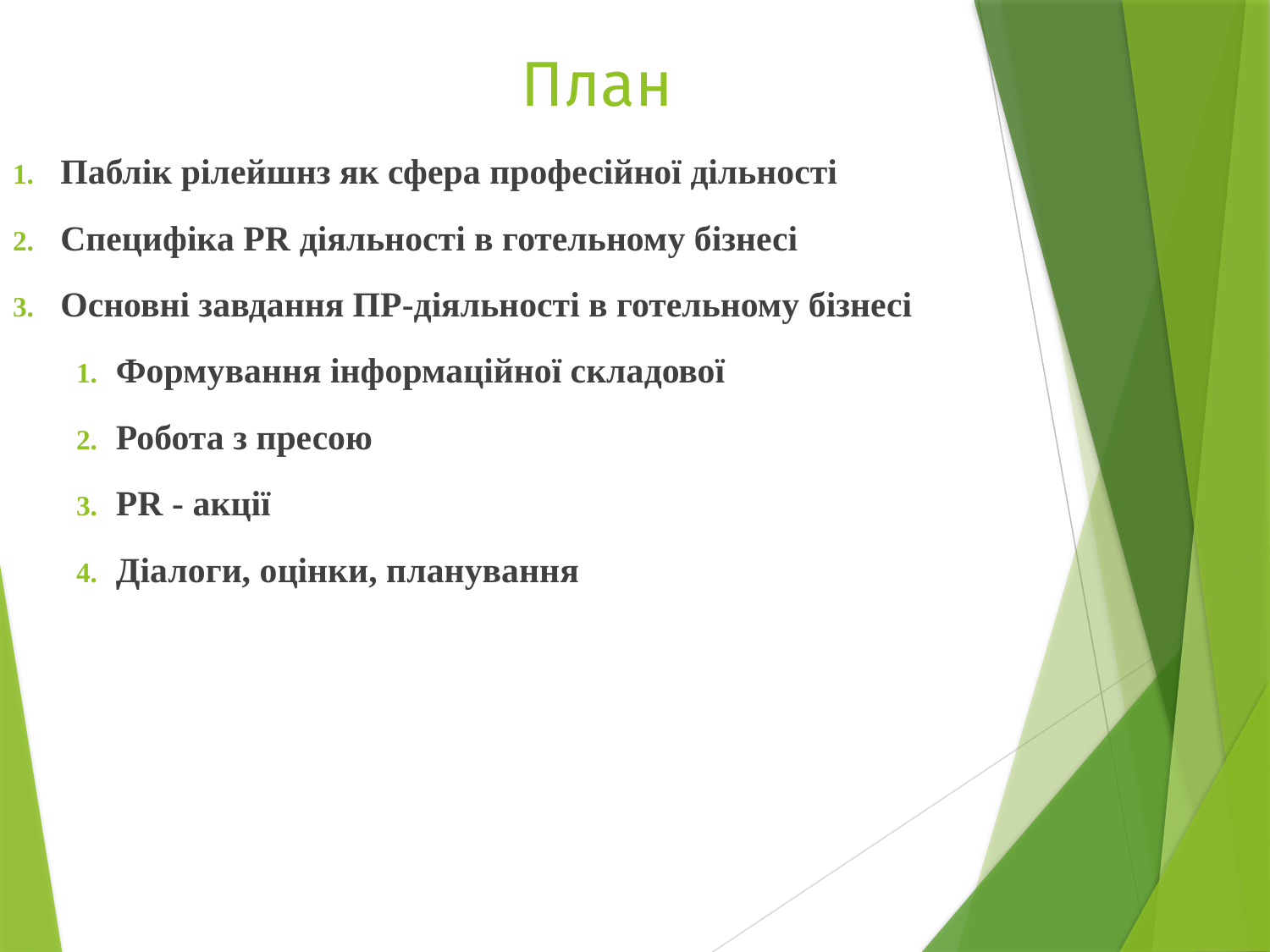

# План
Паблік рілейшнз як сфера професійної дільності
Специфіка PR діяльності в готельному бізнесі
Основні завдання ПР-діяльності в готельному бізнесі
Формування інформаційної складової
Робота з пресою
PR - акції
Діалоги, оцінки, планування